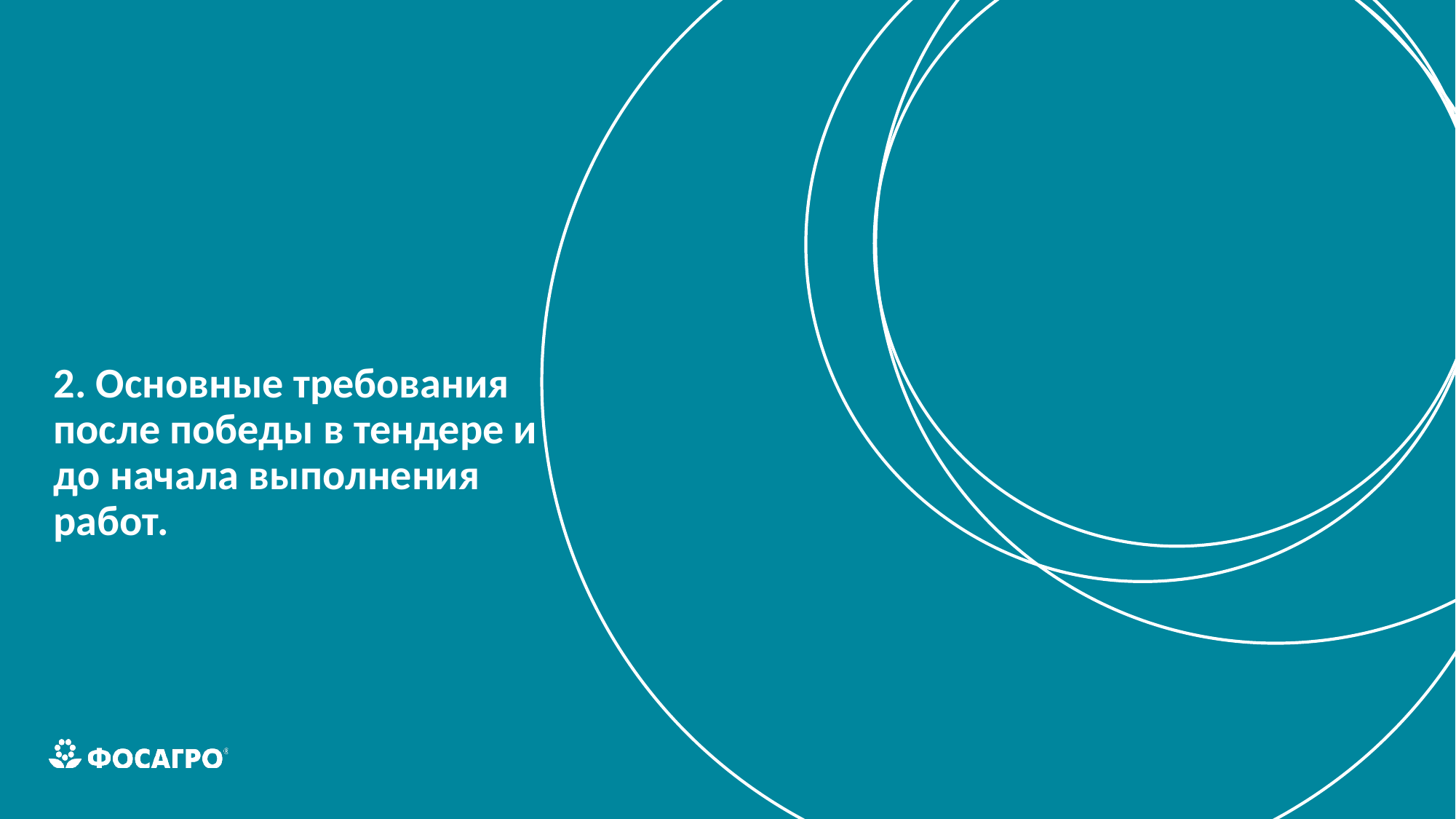

2. Основные требования после победы в тендере и до начала выполнения работ.